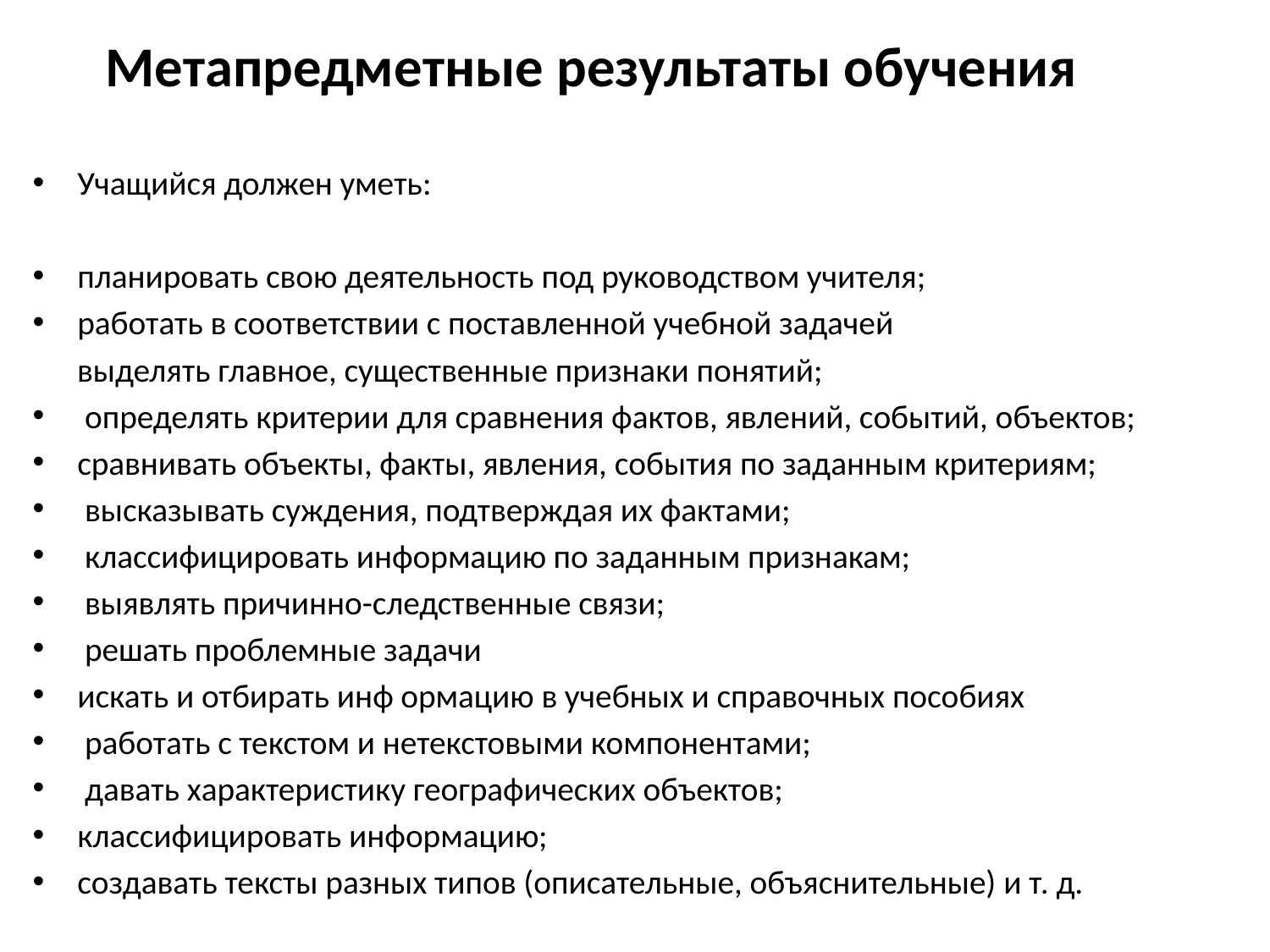

Метапредметные результаты обучения

Учащийся должен уметь:

планировать свою деятельность под руководством учителя;
работать в соответствии с поставленной учебной задачей
      выделять главное, существенные признаки понятий;
 определять критерии для сравнения фактов, явлений, событий, объектов;
сравнивать объекты, факты, явления, события по заданным критериям;
 высказывать суждения, подтверждая их фактами;
 классифицировать информацию по заданным признакам;
 выявлять причинно-следственные связи;
 решать проблемные задачи
искать и отбирать инф ормацию в учебных и справочных пособиях
 работать с текстом и нетекстовыми компонентами;
 давать характеристику географических объектов;
классифицировать информацию;
создавать тексты разных типов (описательные, объяснительные) и т. д.